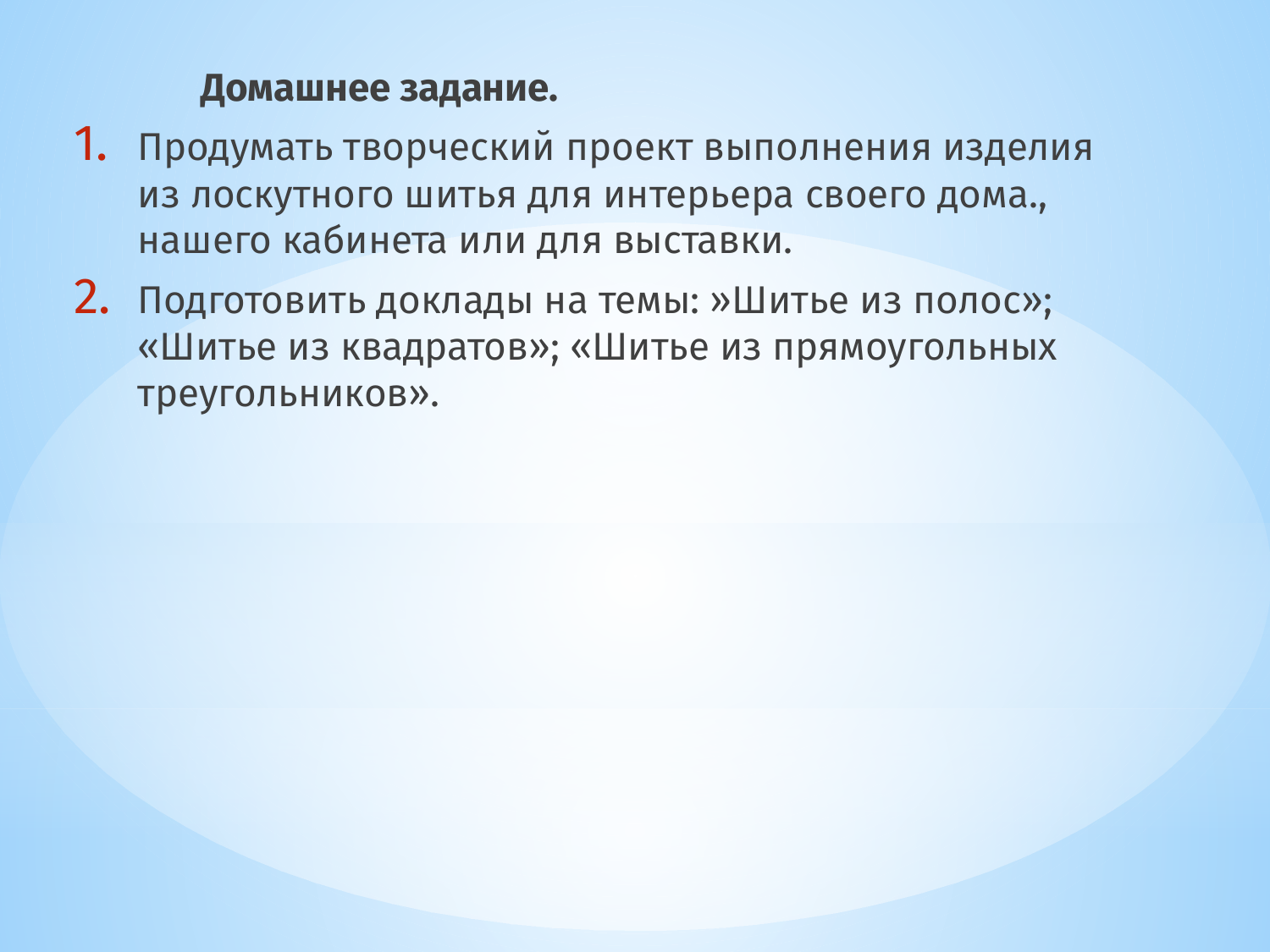

Домашнее задание.
Продумать творческий проект выполнения изделия из лоскутного шитья для интерьера своего дома., нашего кабинета или для выставки.
Подготовить доклады на темы: »Шитье из полос»; «Шитье из квадратов»; «Шитье из прямоугольных треугольников».

#